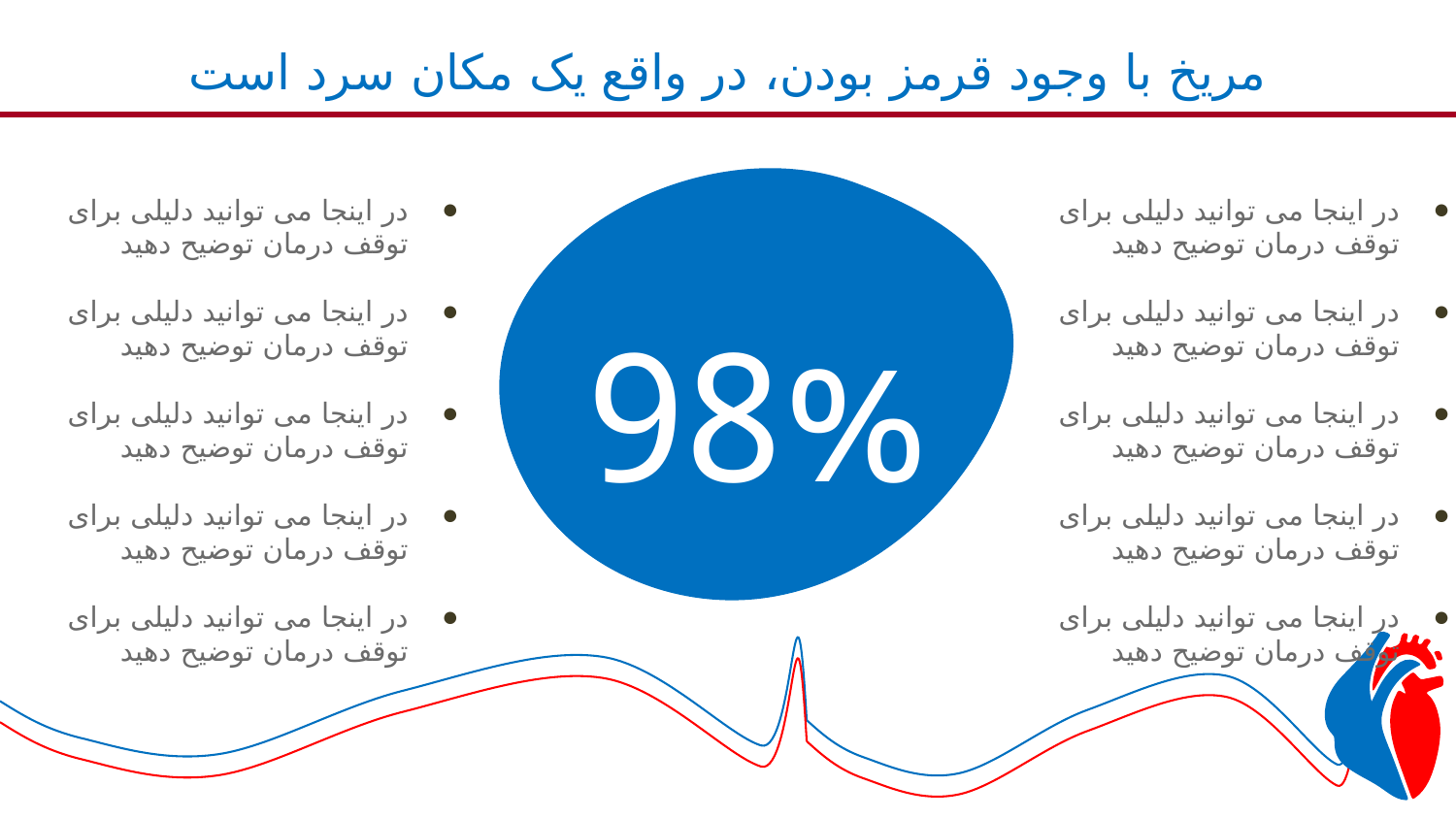

مریخ با وجود قرمز بودن، در واقع یک مکان سرد است

در اینجا می توانید دلیلی برای توقف درمان توضیح دهید

در اینجا می توانید دلیلی برای توقف درمان توضیح دهید

در اینجا می توانید دلیلی برای توقف درمان توضیح دهید

در اینجا می توانید دلیلی برای توقف درمان توضیح دهید

در اینجا می توانید دلیلی برای توقف درمان توضیح دهید

در اینجا می توانید دلیلی برای توقف درمان توضیح دهید

در اینجا می توانید دلیلی برای توقف درمان توضیح دهید

در اینجا می توانید دلیلی برای توقف درمان توضیح دهید

در اینجا می توانید دلیلی برای توقف درمان توضیح دهید

در اینجا می توانید دلیلی برای توقف درمان توضیح دهید
# 98%